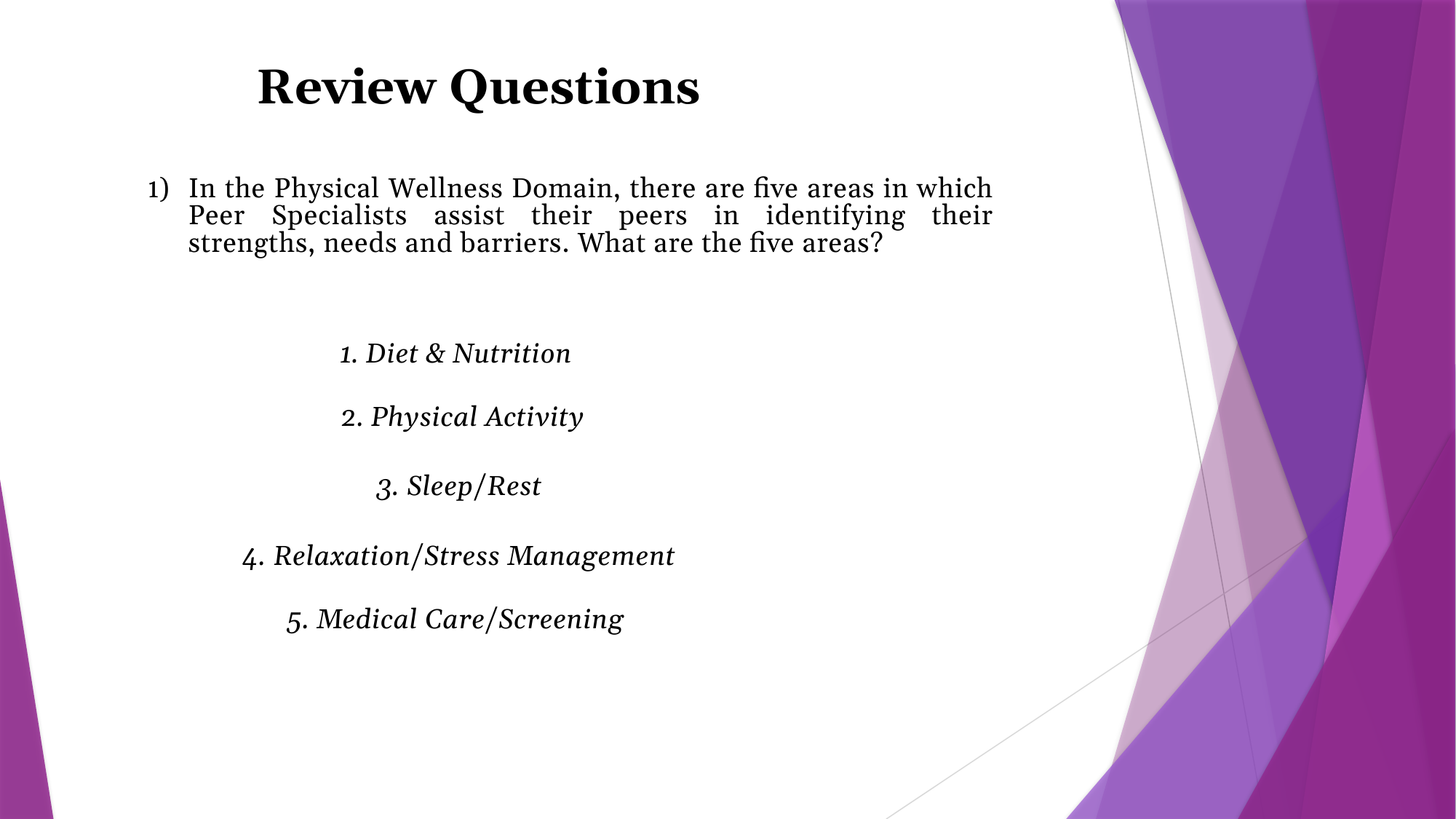

Review Questions
In the Physical Wellness Domain, there are five areas in which Peer Specialists assist their peers in identifying their strengths, needs and barriers. What are the five areas?

1. Diet & Nutrition
 2. Physical Activity
3. Sleep/Rest
4. Relaxation/Stress Management
5. Medical Care/Screening